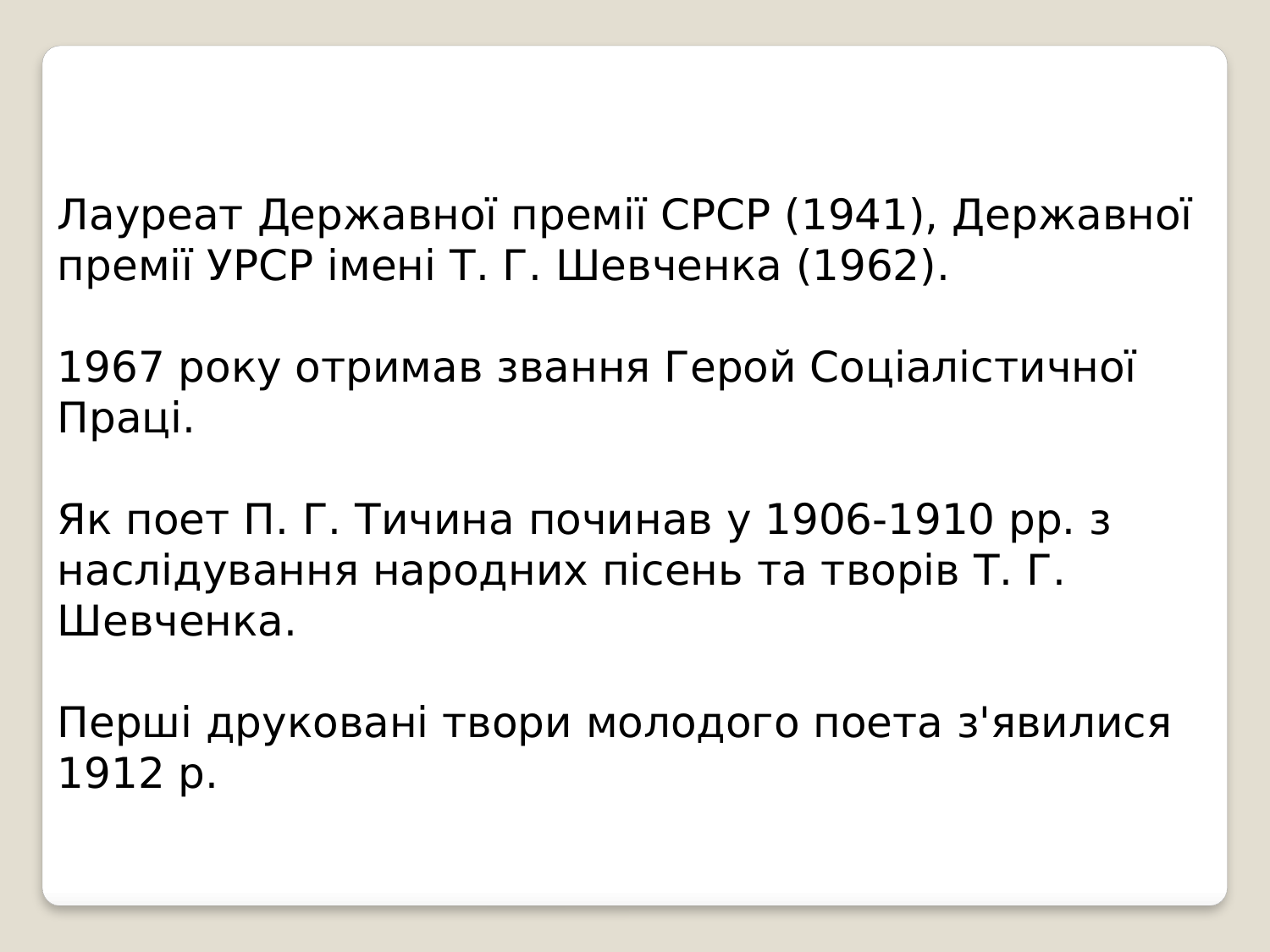

Лауреат Державної премії СРСР (1941), Державної премії УРСР імені Т. Г. Шевченка (1962). 
1967 року отримав звання Герой Соціалістичної Праці.
Як поет П. Г. Тичина починав у 1906-1910 рр. з наслідування народних пісень та творів Т. Г. Шевченка. 
Перші друковані твори молодого поета з'явилися 1912 р.